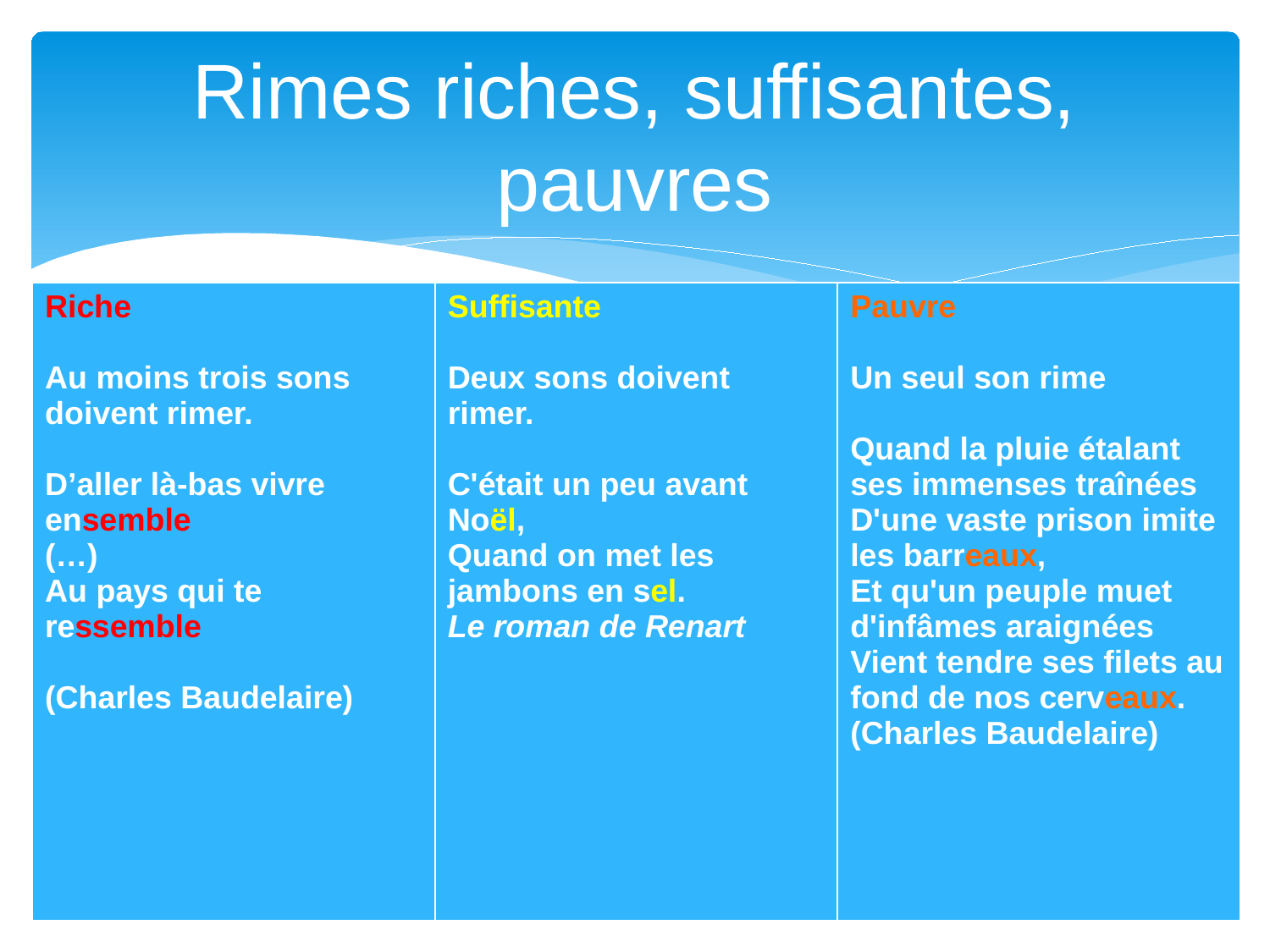

# Rimes riches, suffisantes, pauvres
| Riche Au moins trois sons doivent rimer.   D’aller là-bas vivre ensemble (…) Au pays qui te ressemble (Charles Baudelaire) | Suffisante Deux sons doivent rimer.   C'était un peu avant Noël, Quand on met les jambons en sel. Le roman de Renart | Pauvre Un seul son rime  Quand la pluie étalant ses immenses traînées D'une vaste prison imite les barreaux, Et qu'un peuple muet d'infâmes araignées Vient tendre ses filets au fond de nos cerveaux. (Charles Baudelaire) |
| --- | --- | --- |